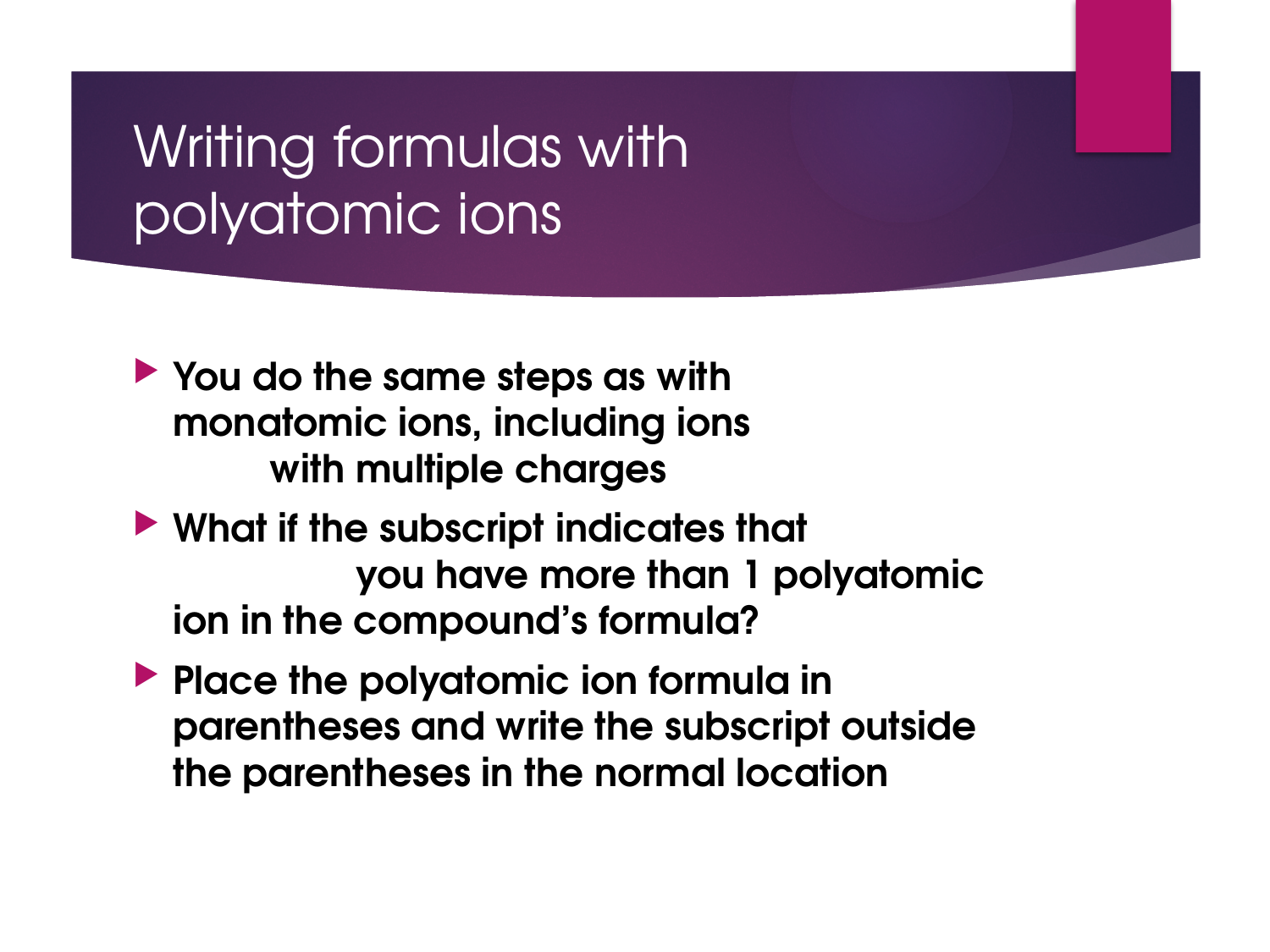

# Writing formulas with polyatomic ions
You do the same steps as with                        monatomic ions, including ions                               with multiple charges
What if the subscript indicates that                                  you have more than 1 polyatomic ion in the compound’s formula?
Place the polyatomic ion formula in parentheses and write the subscript outside the parentheses in the normal location